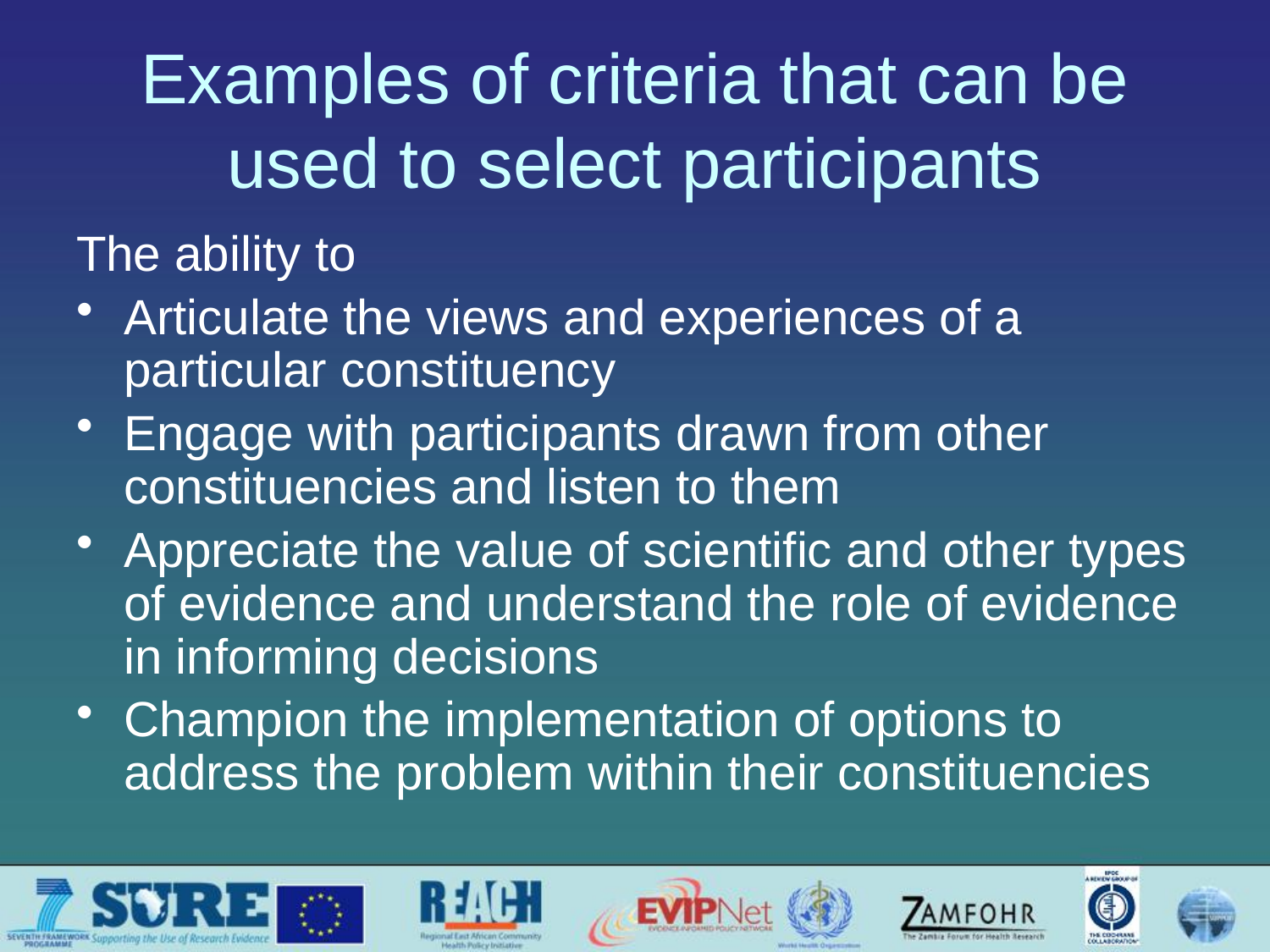

# Examples of criteria that can be used to select participants
The ability to
Articulate the views and experiences of a particular constituency
Engage with participants drawn from other constituencies and listen to them
Appreciate the value of scientific and other types of evidence and understand the role of evidence in informing decisions
Champion the implementation of options to address the problem within their constituencies